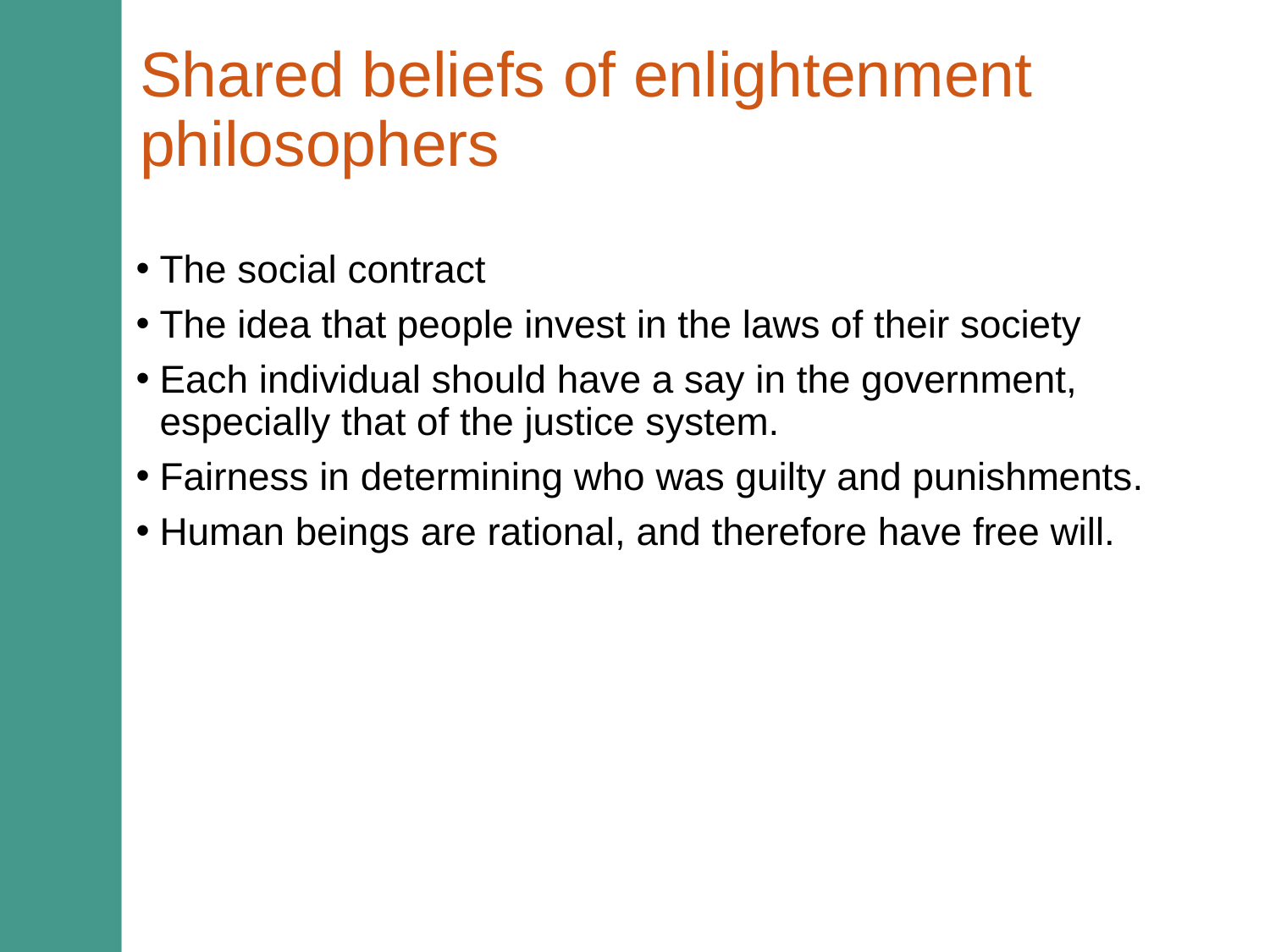

# Shared beliefs of enlightenment philosophers
The social contract
The idea that people invest in the laws of their society
Each individual should have a say in the government, especially that of the justice system.
Fairness in determining who was guilty and punishments.
Human beings are rational, and therefore have free will.